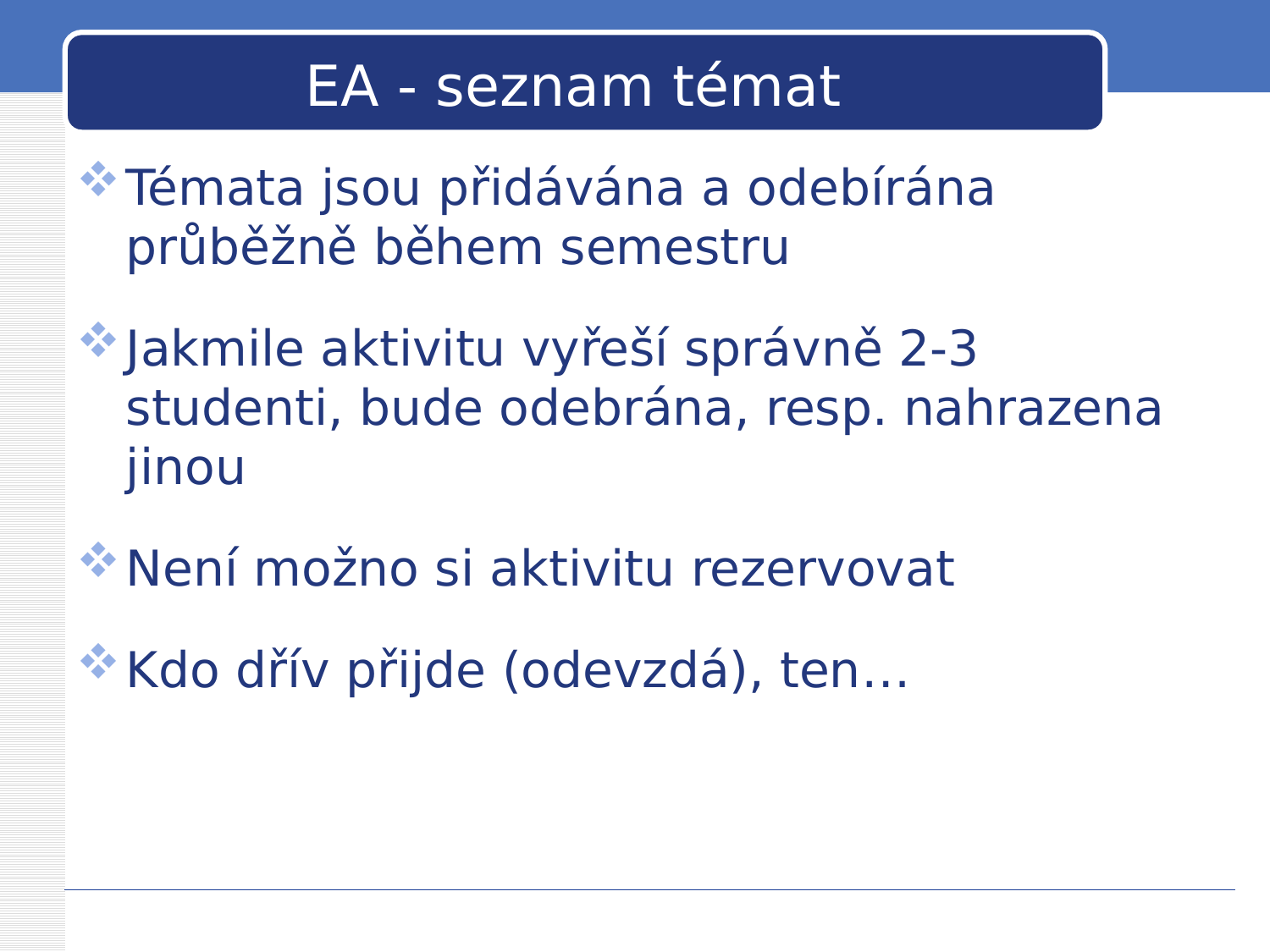

# EA - seznam témat
Témata jsou přidávána a odebírána průběžně během semestru
Jakmile aktivitu vyřeší správně 2-3 studenti, bude odebrána, resp. nahrazena jinou
Není možno si aktivitu rezervovat
Kdo dřív přijde (odevzdá), ten…